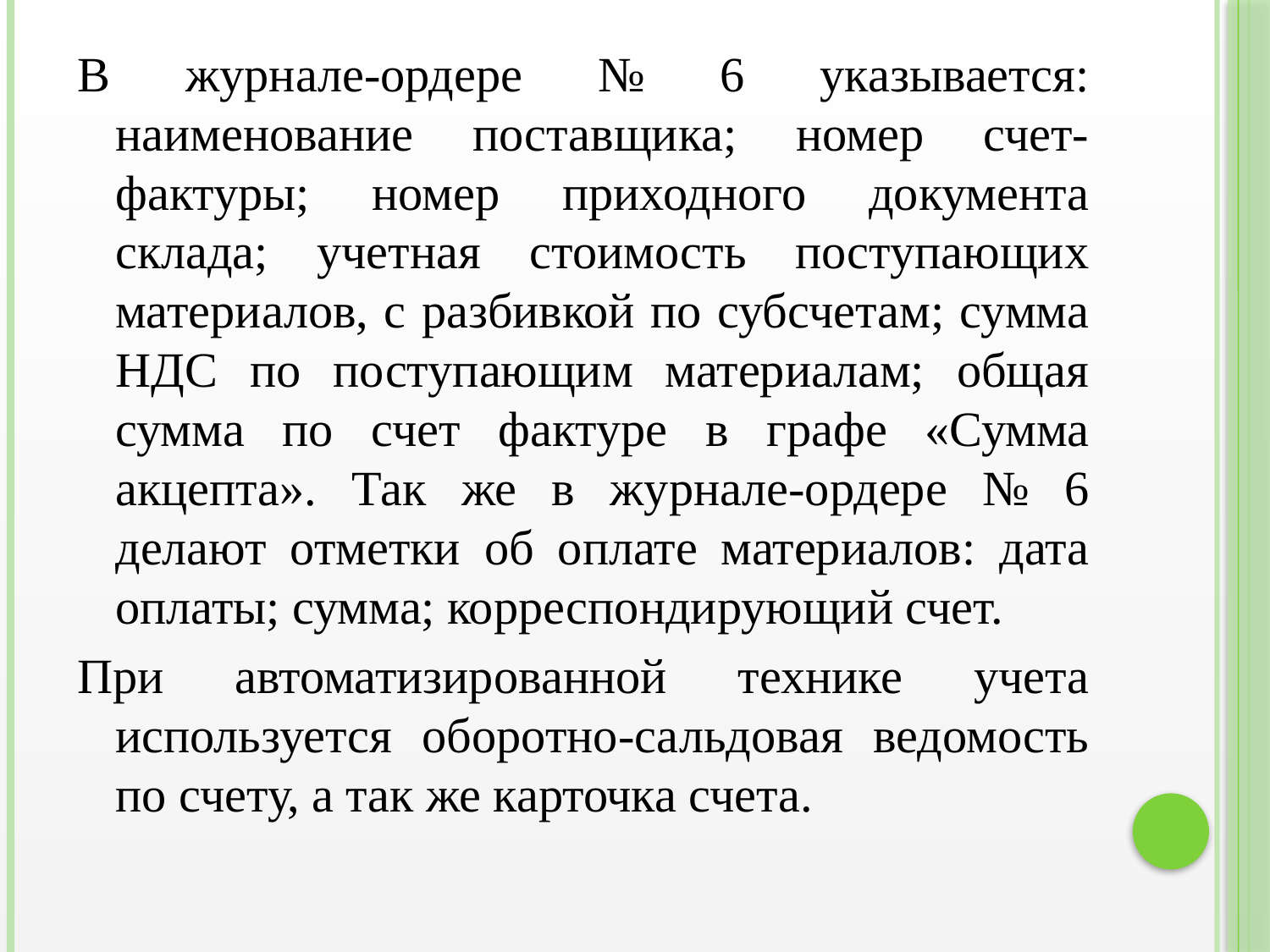

В журнале-ордере № 6 указывается: наименование поставщика; номер счет-фактуры; номер приходного документа склада; учетная стоимость поступающих материалов, с разбивкой по субсчетам; сумма НДС по поступающим материалам; общая сумма по счет фактуре в графе «Сумма акцепта». Так же в журнале-ордере № 6 делают отметки об оплате материалов: дата оплаты; сумма; корреспондирующий счет.
При автоматизированной технике учета используется оборотно-сальдовая ведомость по счету, а так же карточка счета.